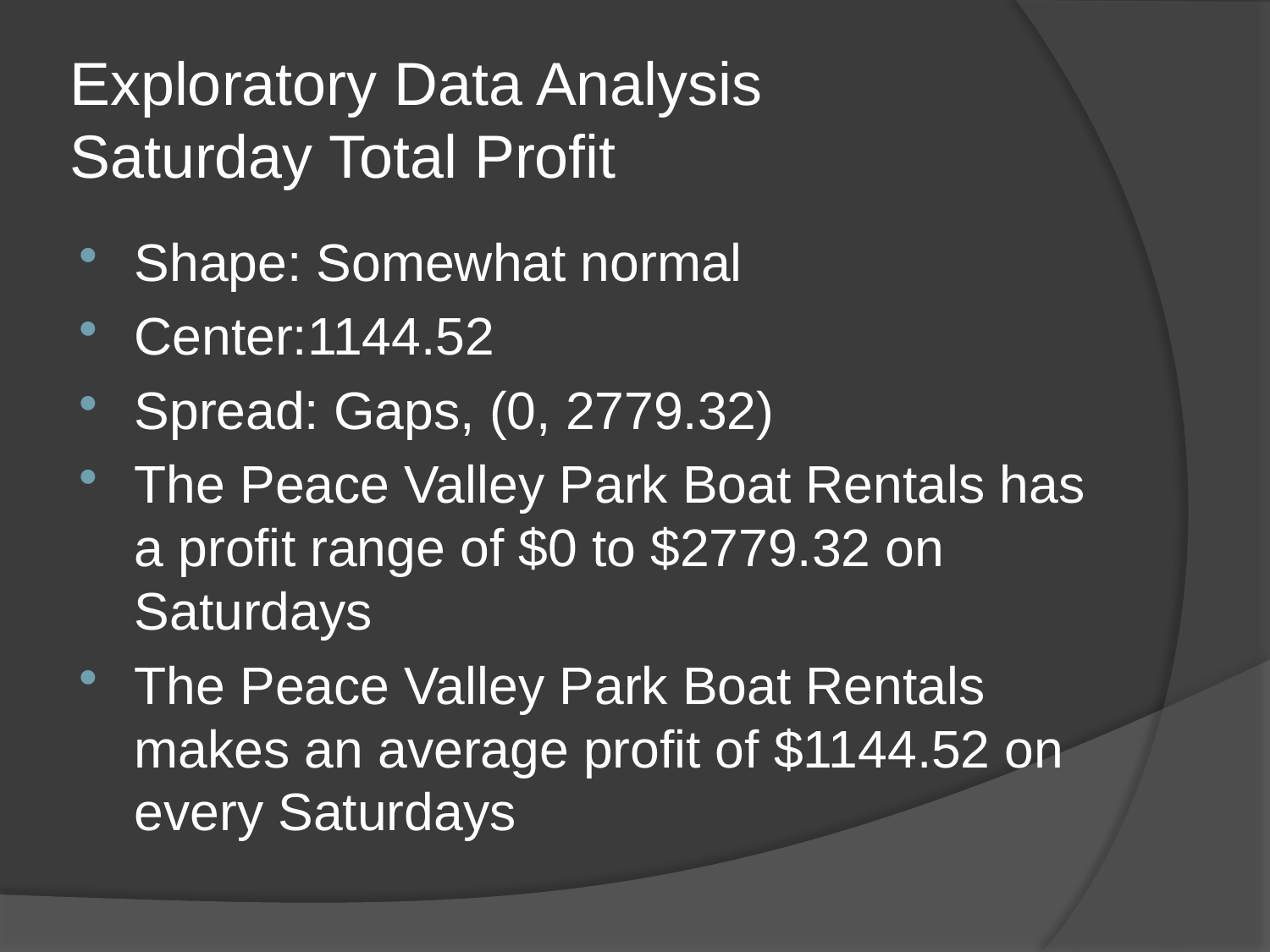

# Exploratory Data Analysis Saturday Total Profit
Shape: Somewhat normal
Center:1144.52
Spread: Gaps, (0, 2779.32)
The Peace Valley Park Boat Rentals has a profit range of $0 to $2779.32 on Saturdays
The Peace Valley Park Boat Rentals makes an average profit of $1144.52 on every Saturdays